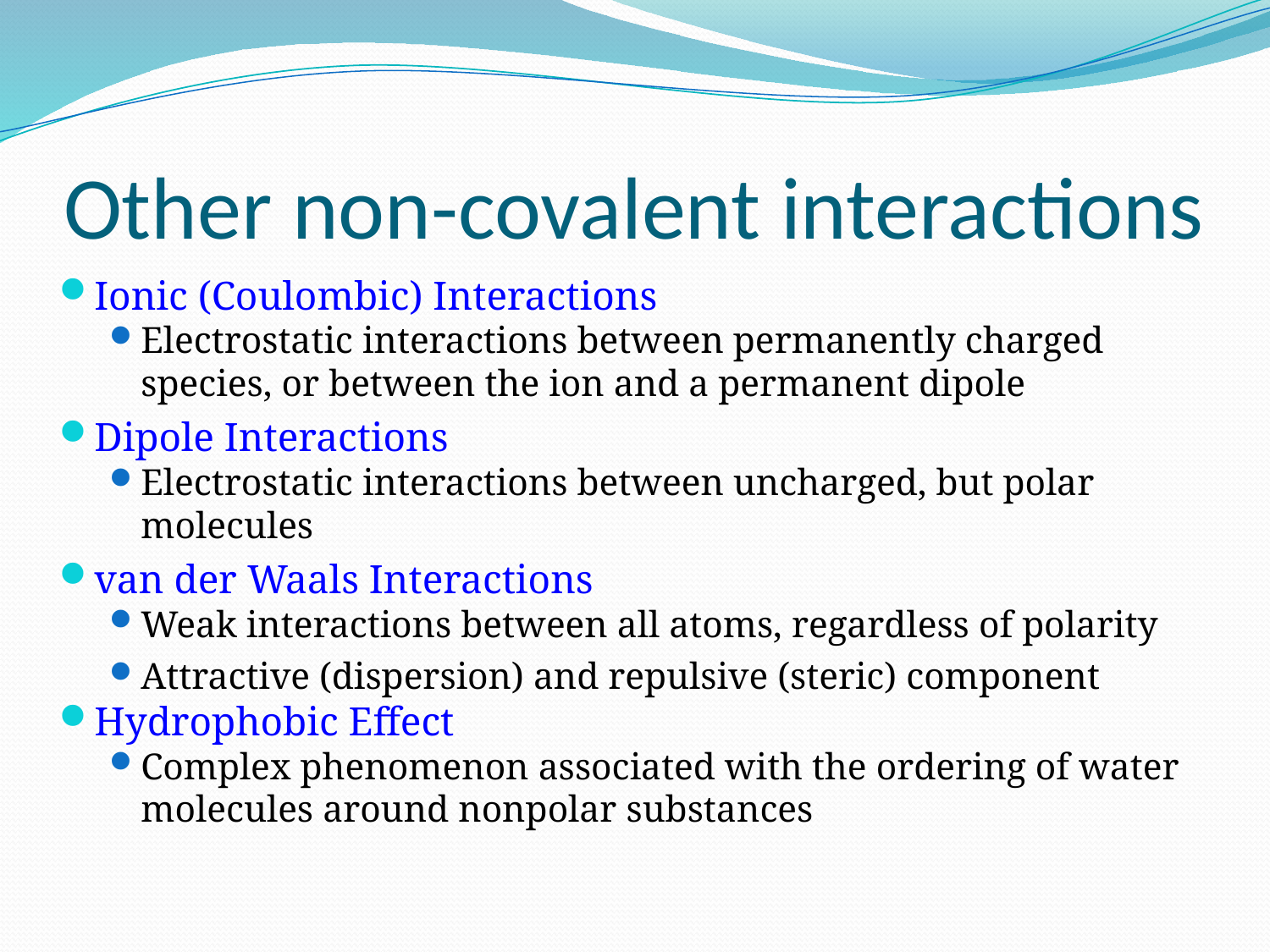

# Other non-covalent interactions
Ionic (Coulombic) Interactions
Electrostatic interactions between permanently charged species, or between the ion and a permanent dipole
Dipole Interactions
Electrostatic interactions between uncharged, but polar molecules
van der Waals Interactions
Weak interactions between all atoms, regardless of polarity
Attractive (dispersion) and repulsive (steric) component
Hydrophobic Effect
Complex phenomenon associated with the ordering of water molecules around nonpolar substances